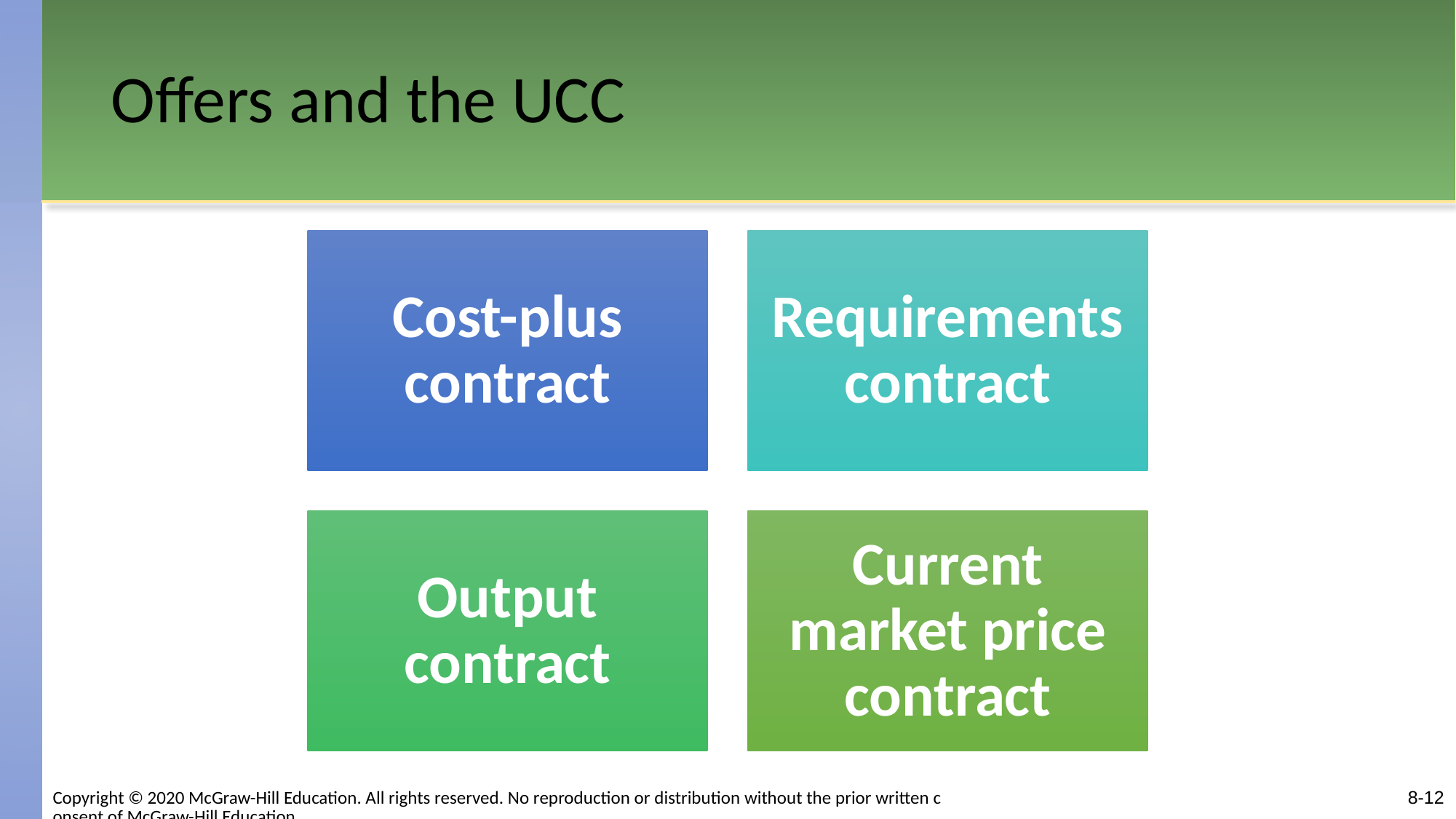

# Offers and the UCC
Cost-plus contract
Requirements contract
Output contract
Current market price contract
8-12
Copyright © 2020 McGraw-Hill Education. All rights reserved. No reproduction or distribution without the prior written consent of McGraw-Hill Education.